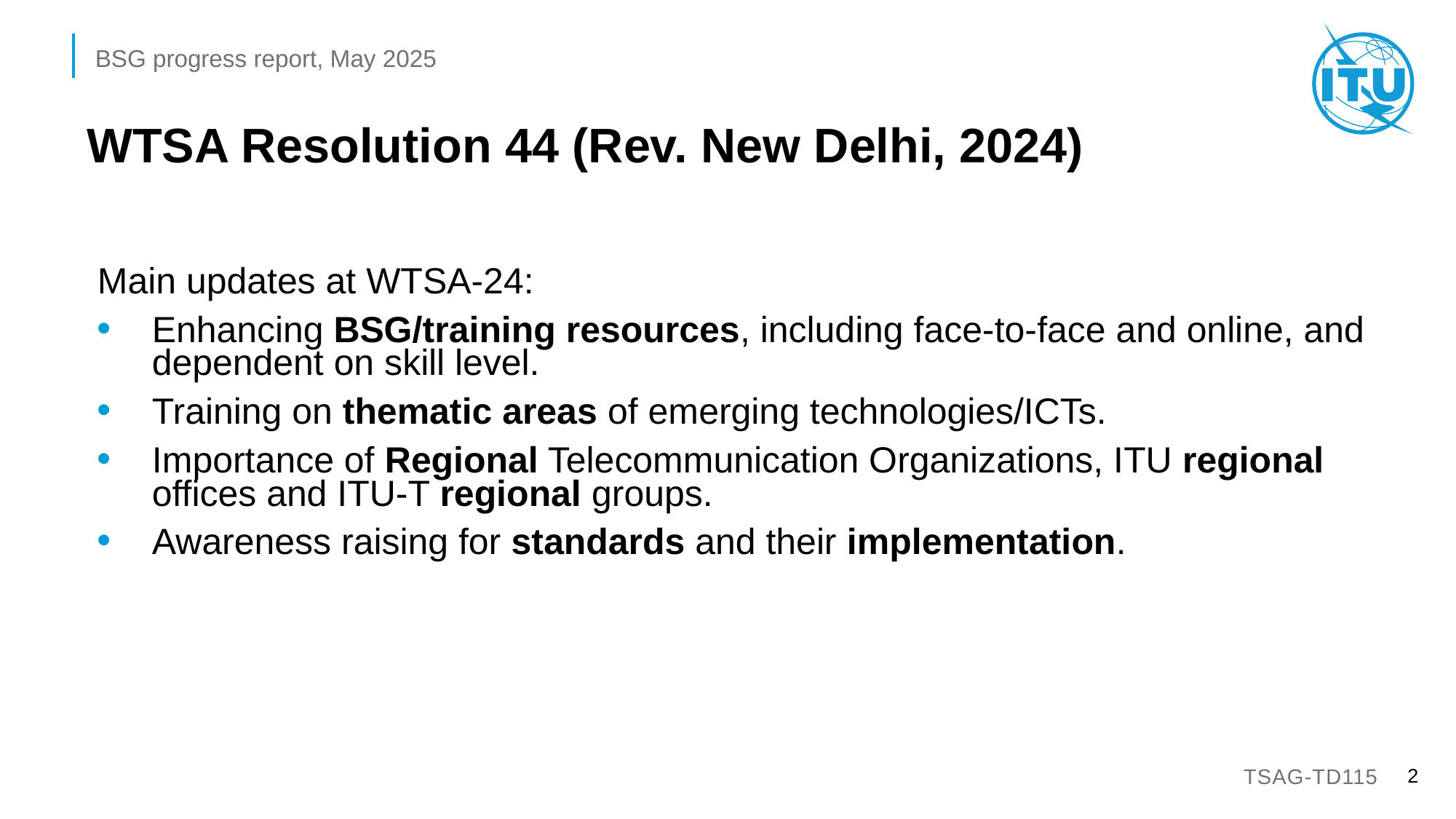

# WTSA Resolution 44 (Rev. New Delhi, 2024)
Main updates at WTSA-24:
Enhancing BSG/training resources, including face-to-face and online, and dependent on skill level.
Training on thematic areas of emerging technologies/ICTs.
Importance of Regional Telecommunication Organizations, ITU regional offices and ITU-T regional groups.
Awareness raising for standards and their implementation.